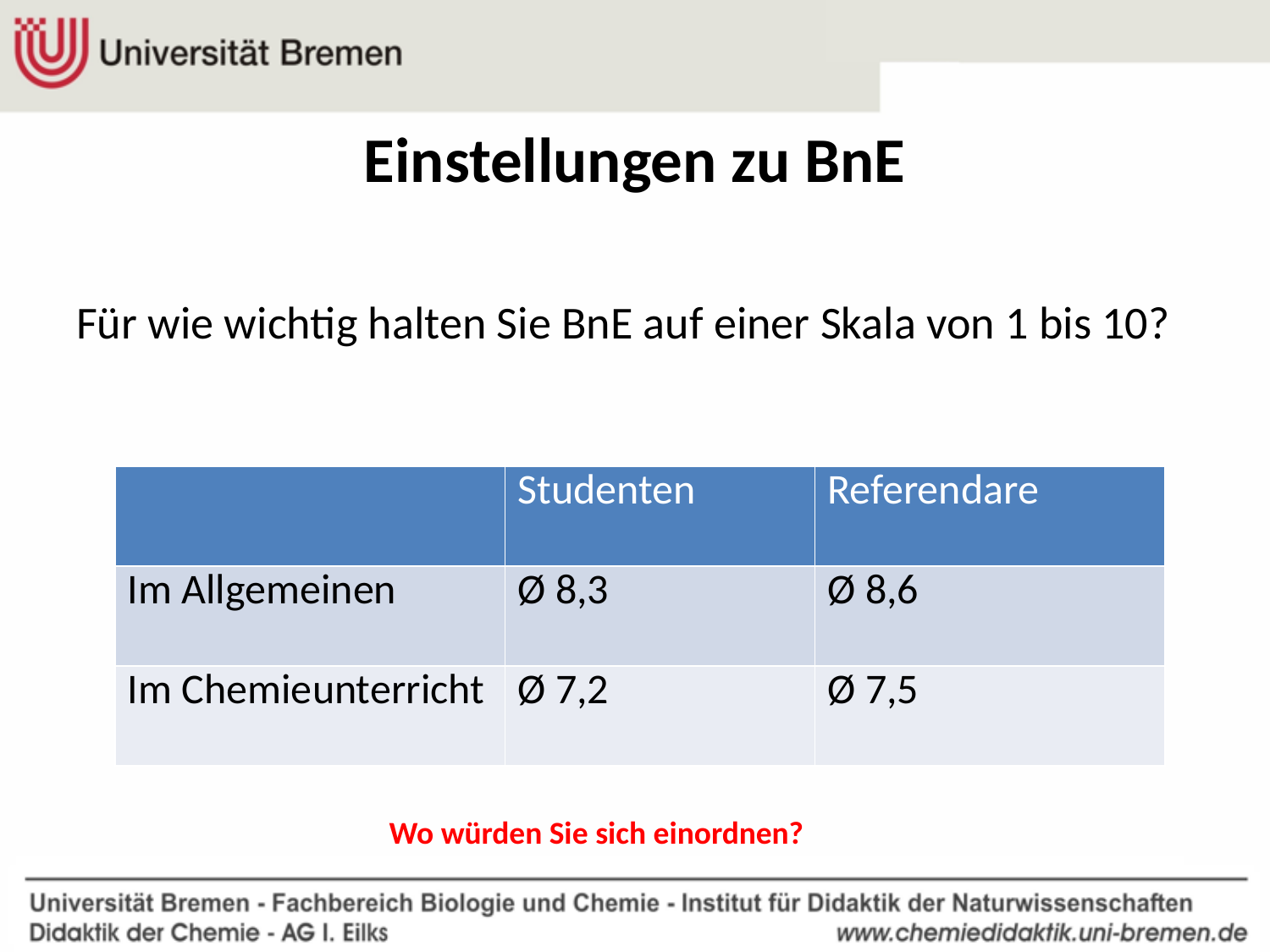

# Einstellungen zu BnE

Für wie wichtig halten Sie BnE auf einer Skala von 1 bis 10?
|  | Studenten | Referendare |
| --- | --- | --- |
| Im Allgemeinen | Ø 8,3 | Ø 8,6 |
| Im Chemieunterricht | Ø 7,2 | Ø 7,5 |
Wo würden Sie sich einordnen?